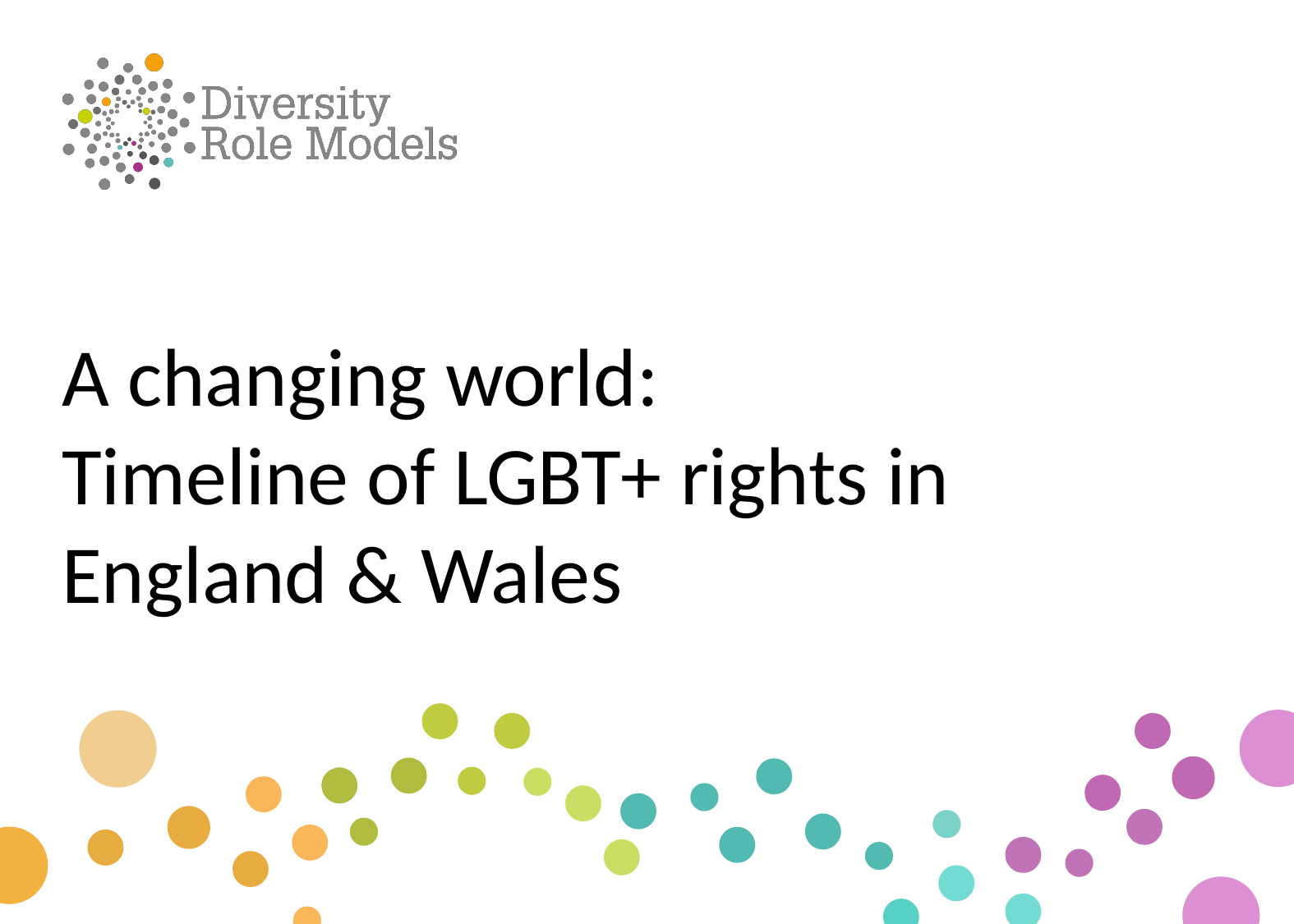

A changing world:
Timeline of LGBT+ rights in England & Wales